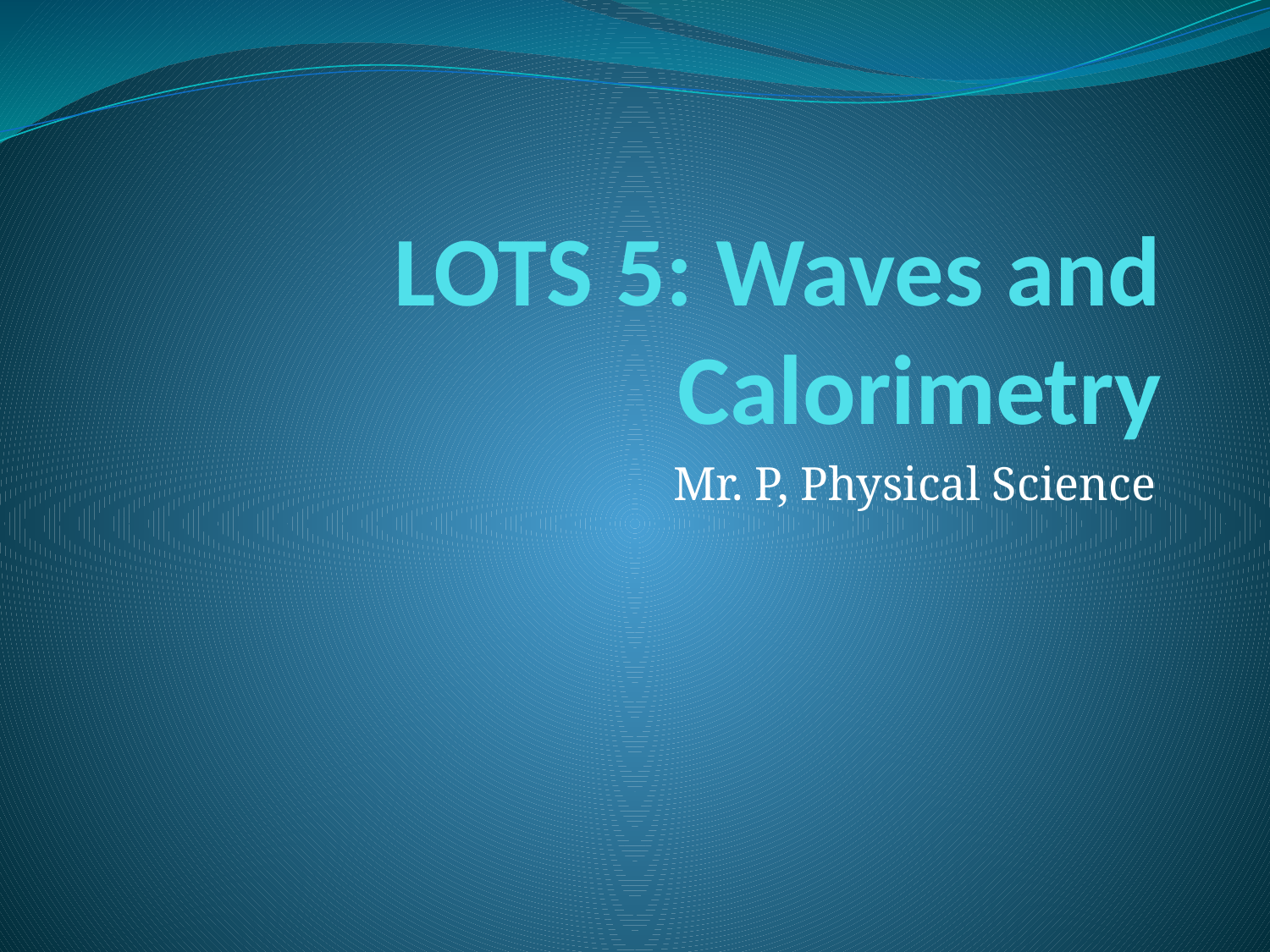

# LOTS 5: Waves and Calorimetry
Mr. P, Physical Science